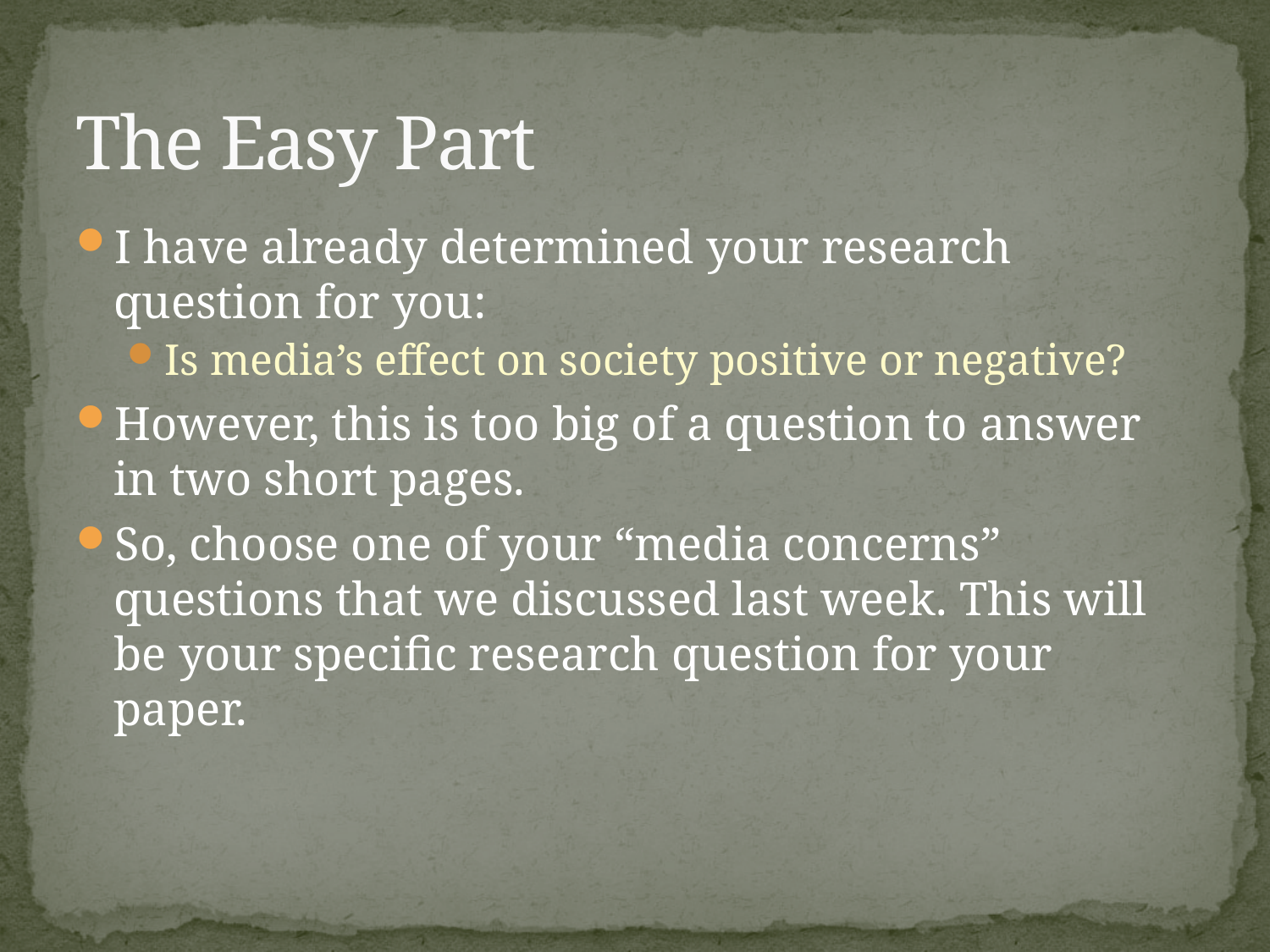

# The Easy Part
I have already determined your research question for you:
Is media’s effect on society positive or negative?
However, this is too big of a question to answer in two short pages.
So, choose one of your “media concerns” questions that we discussed last week. This will be your specific research question for your paper.